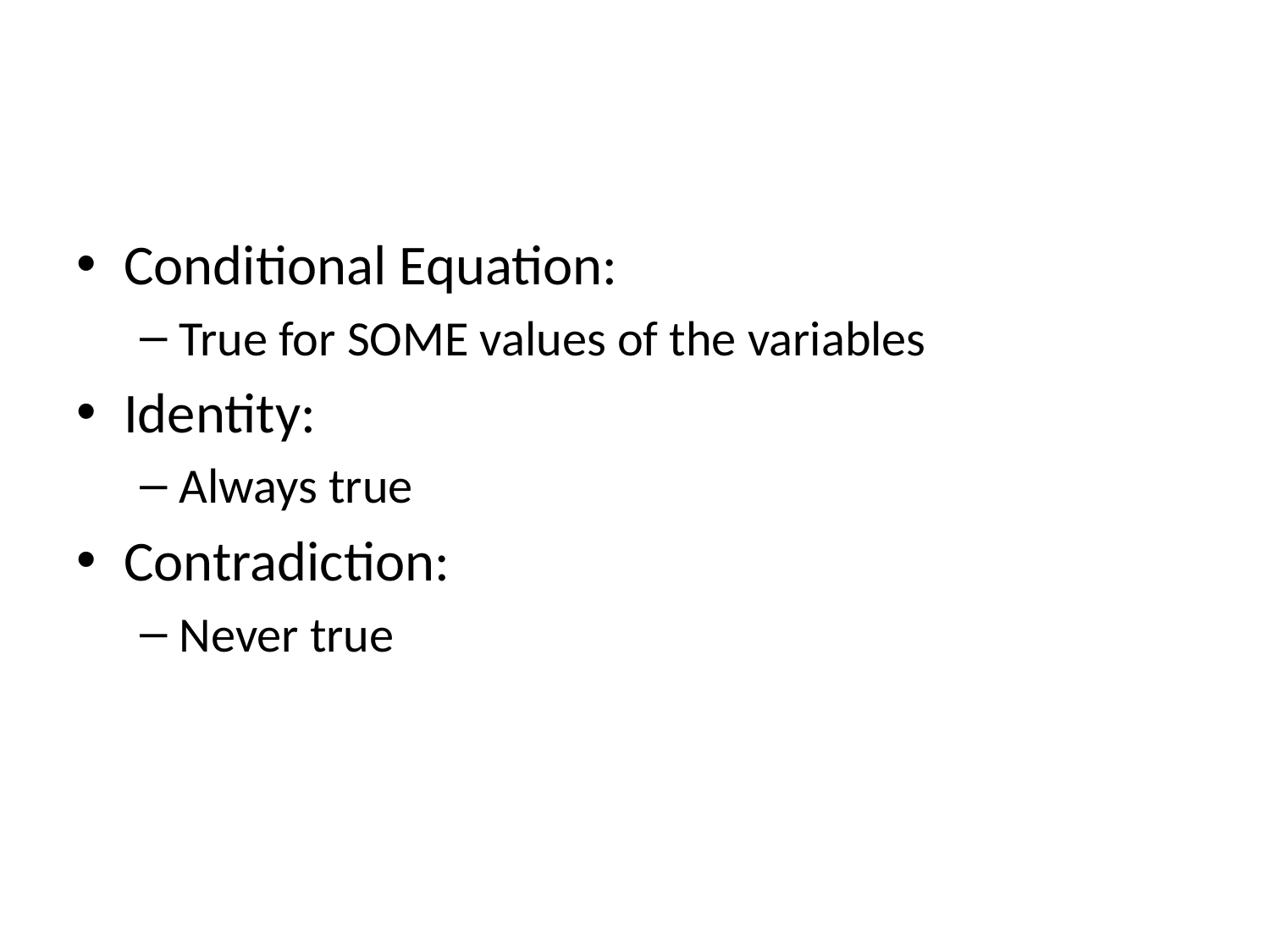

#
Conditional Equation:
True for SOME values of the variables
Identity:
Always true
Contradiction:
Never true